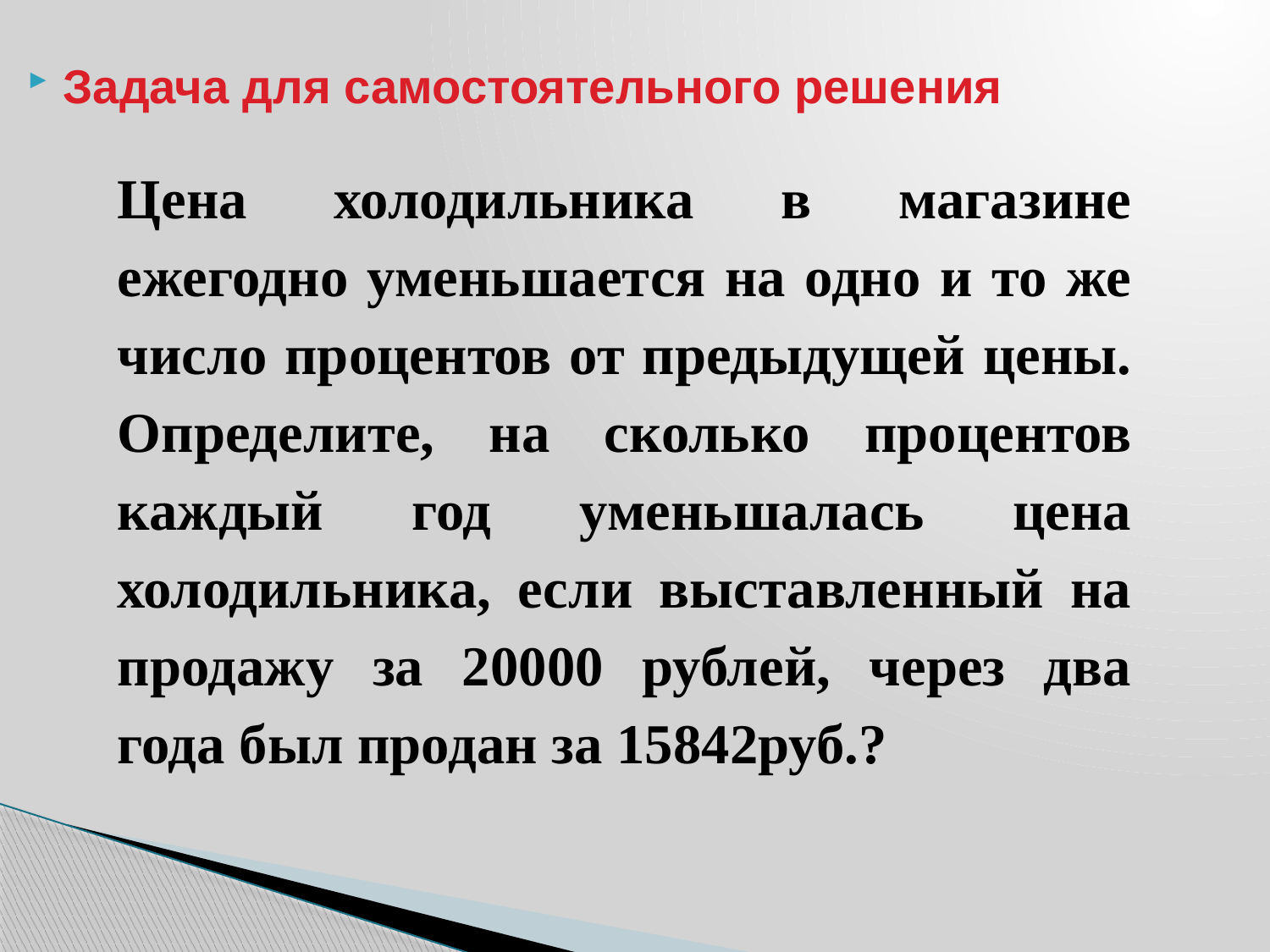

Задача для самостоятельного решения

Цена холодильника в магазине ежегодно уменьшается на одно и то же число процентов от предыдущей цены. Определите, на сколько процентов каждый год уменьшалась цена холодильника, если выставленный на продажу за 20000 рублей, через два года был продан за 15842руб.?